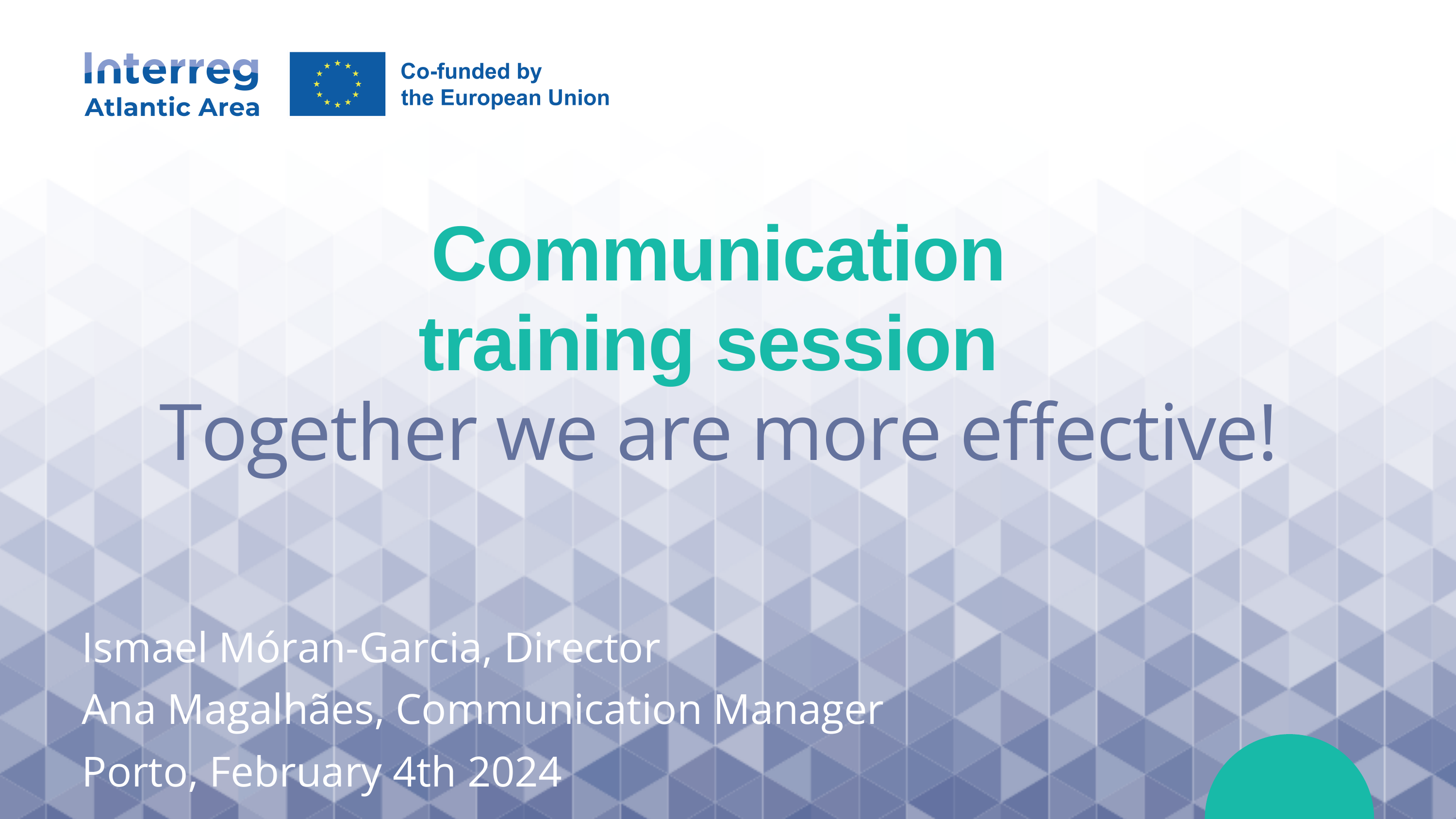

Communication
training session
Together we are more effective!
Ismael Móran-Garcia, Director
Ana Magalhães, Communication Manager
Porto, February 4th 2024